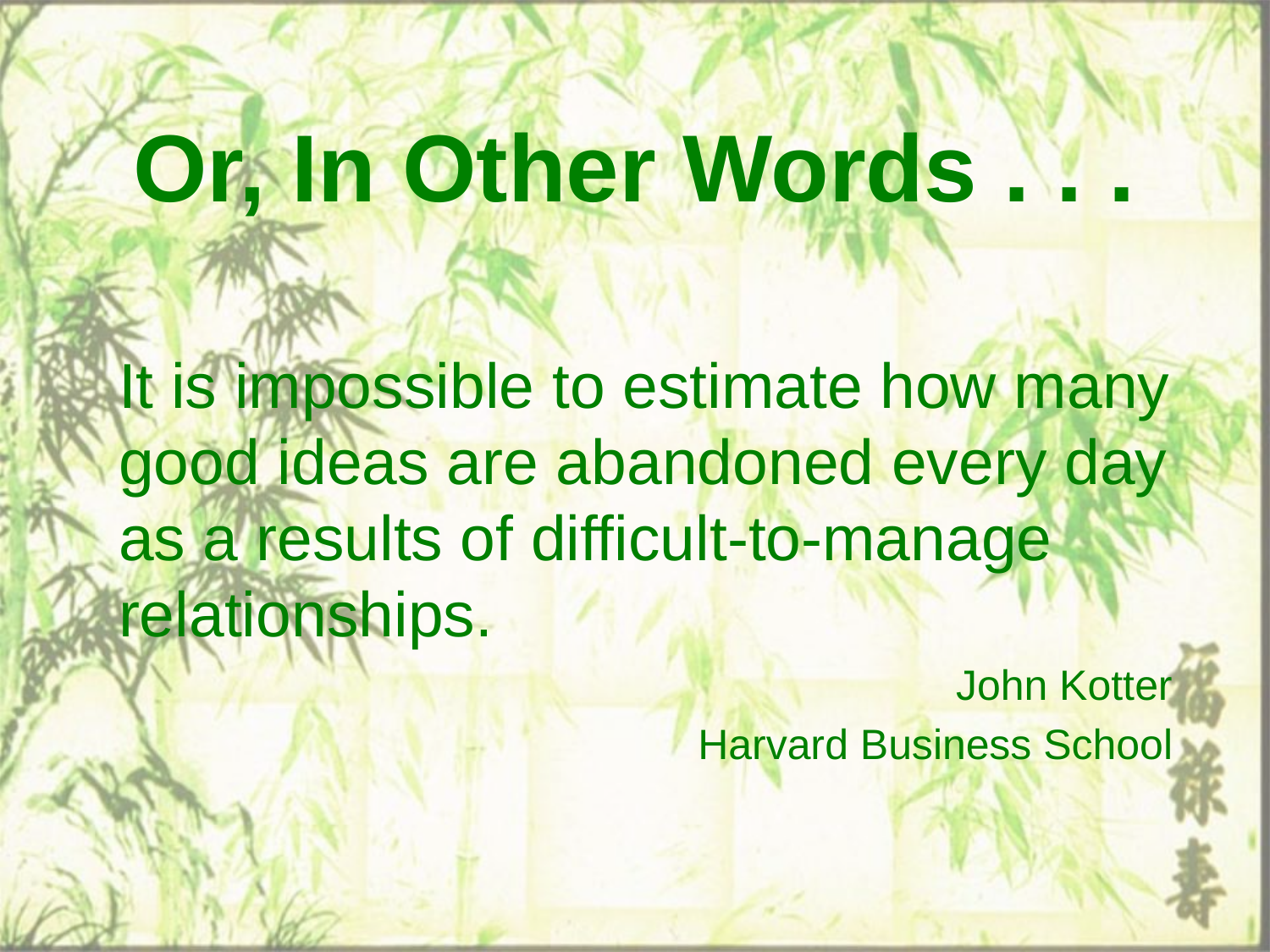

# Or, In Other Words . . .
It is impossible to estimate how many good ideas are abandoned every day as a results of difficult-to-manage relationships.
John Kotter
Harvard Business School